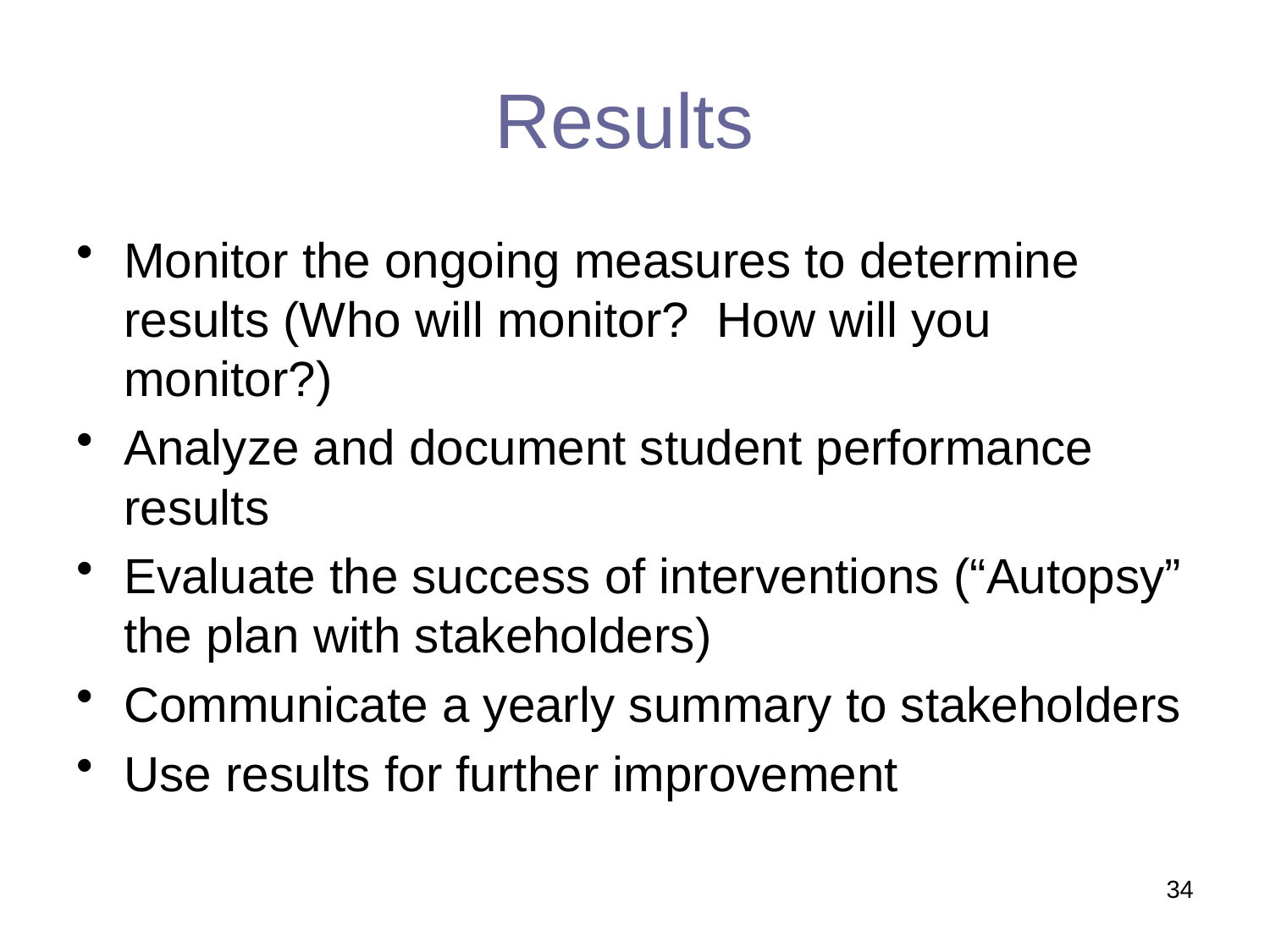

# Results
Monitor the ongoing measures to determine results (Who will monitor?  How will you monitor?)
Analyze and document student performance results
Evaluate the success of interventions (“Autopsy” the plan with stakeholders)
Communicate a yearly summary to stakeholders
Use results for further improvement
34